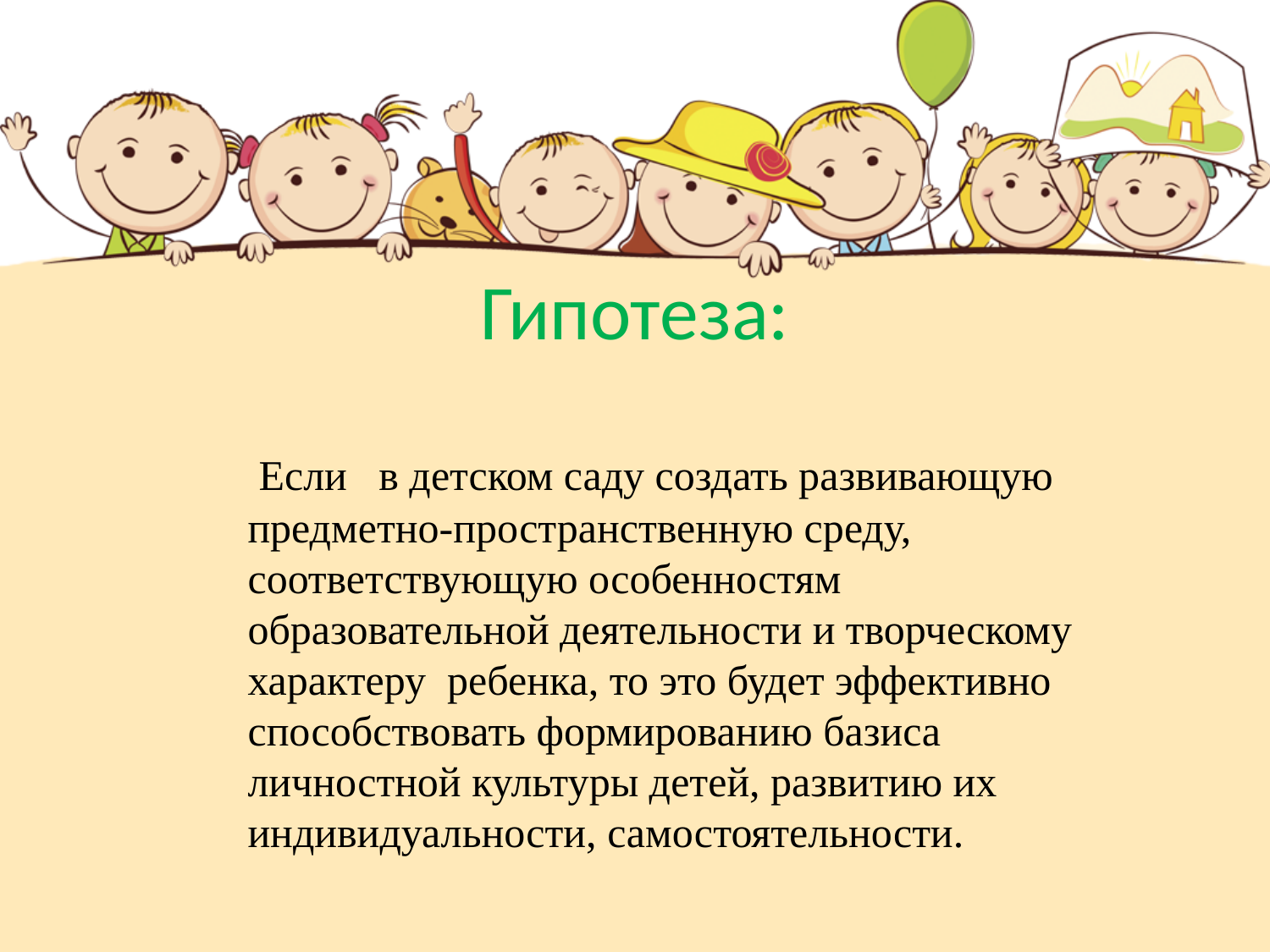

# Гипотеза:
 Если   в детском саду создать развивающую предметно-пространственную среду, соответствующую особенностям образовательной деятельности и творческому характеру  ребенка, то это будет эффективно способствовать формированию базиса личностной культуры детей, развитию их индивидуальности, самостоятельности.